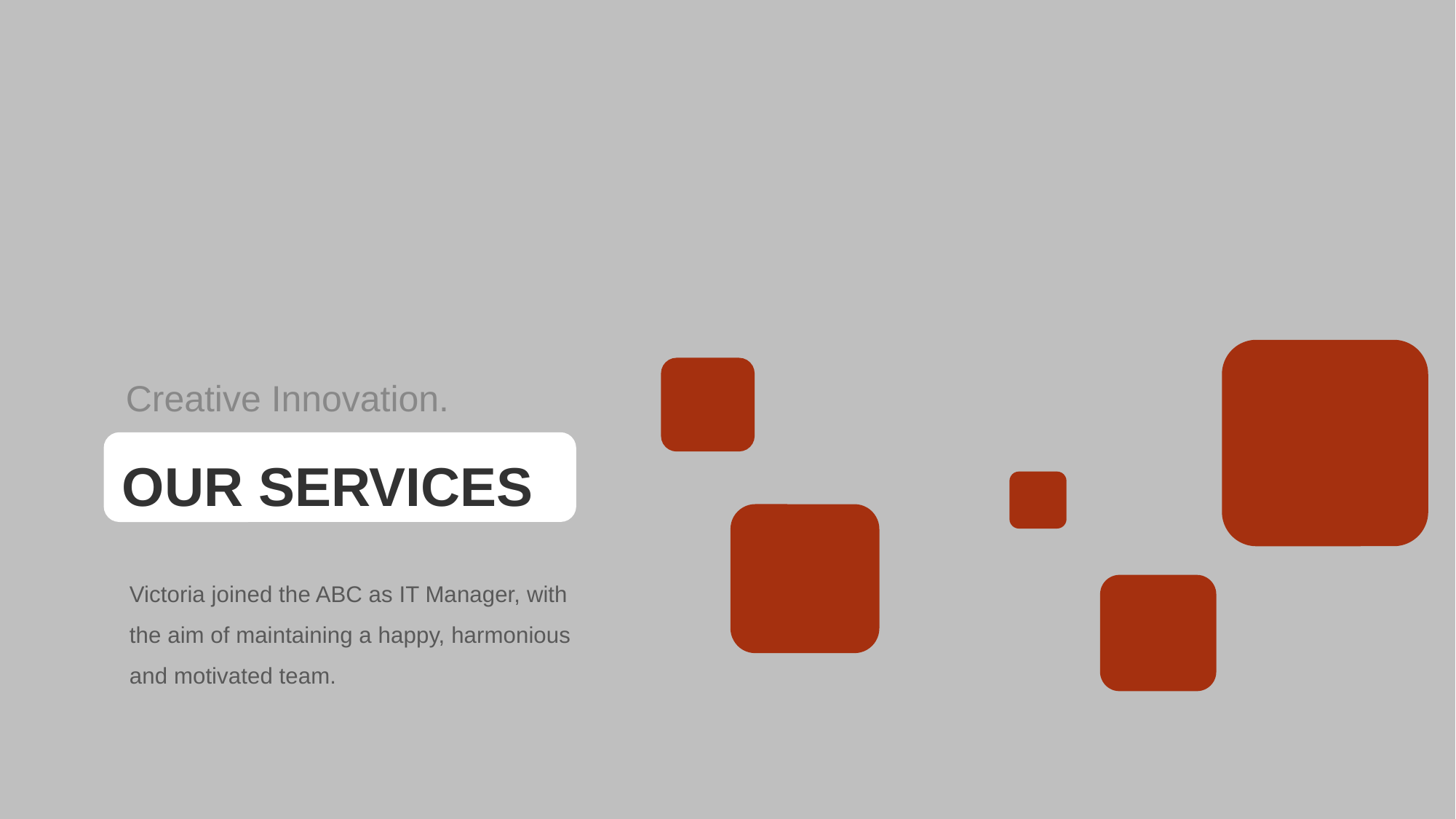

Creative Innovation.

# OUR SERVICES

Victoria joined the ABC as IT Manager, with the aim of maintaining a happy, harmonious and motivated team.